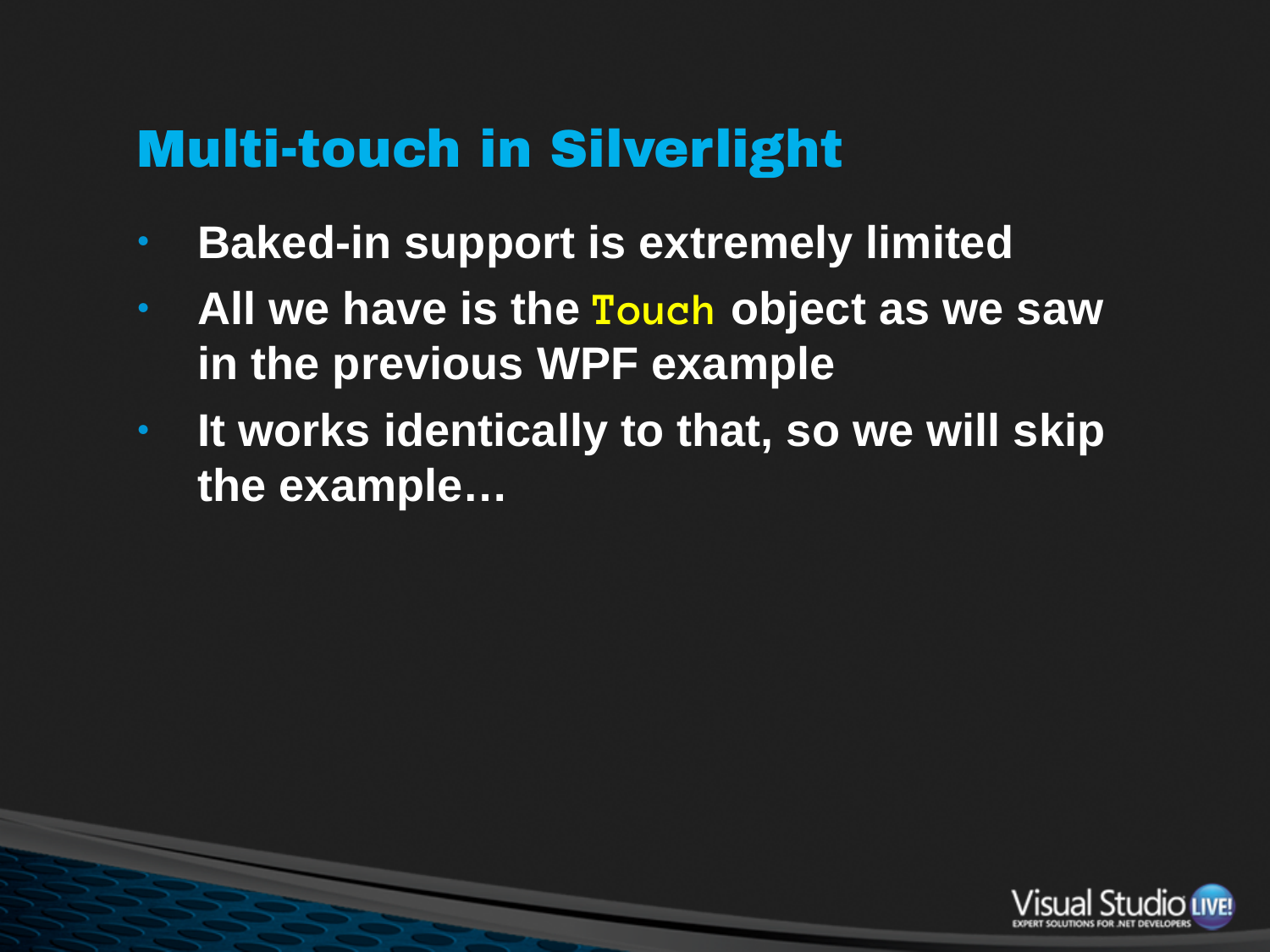

# Multi-touch in Silverlight
Baked-in support is extremely limited
All we have is the Touch object as we saw in the previous WPF example
It works identically to that, so we will skip the example…